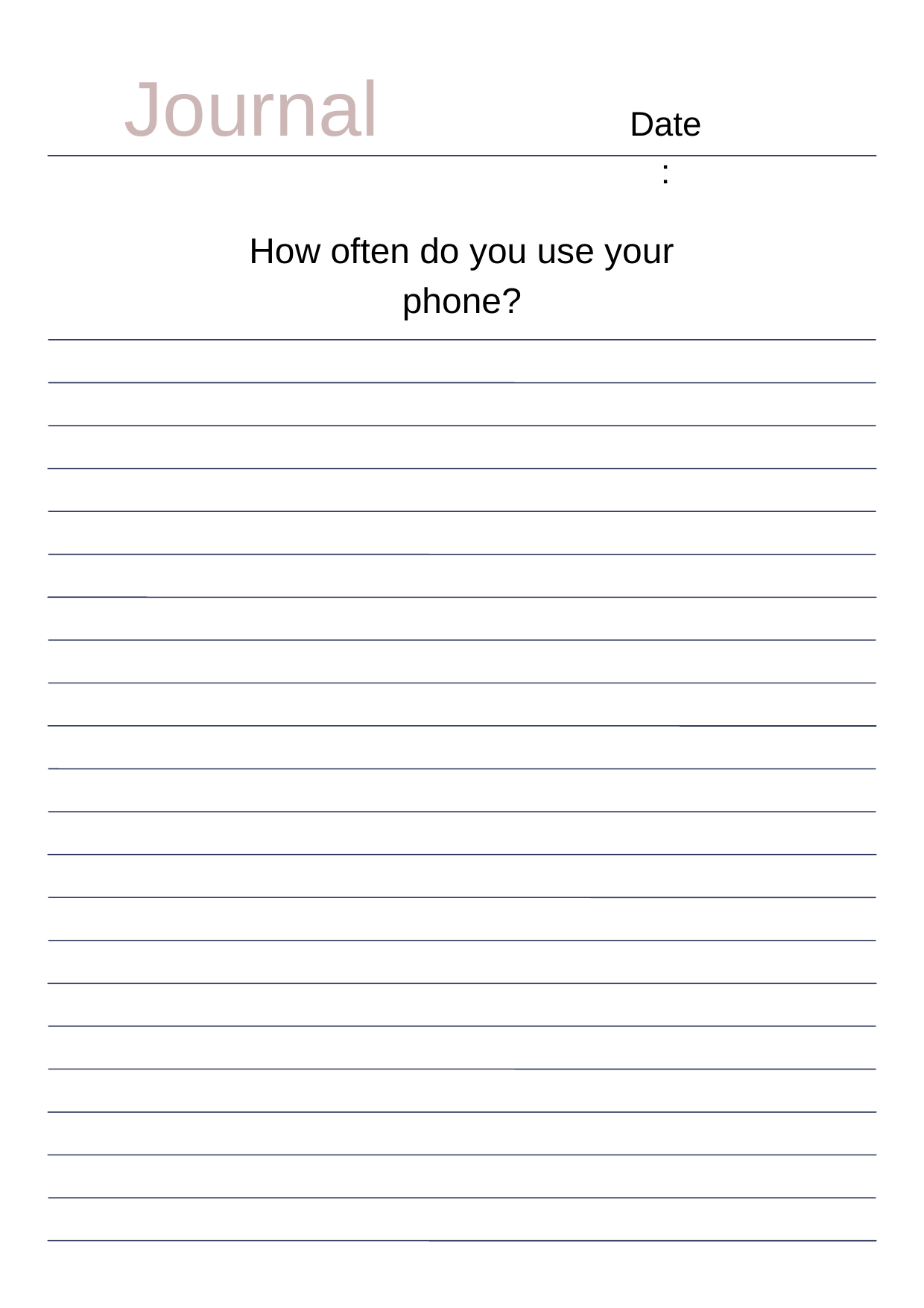

Journal
Date:

How often do you use your phone?